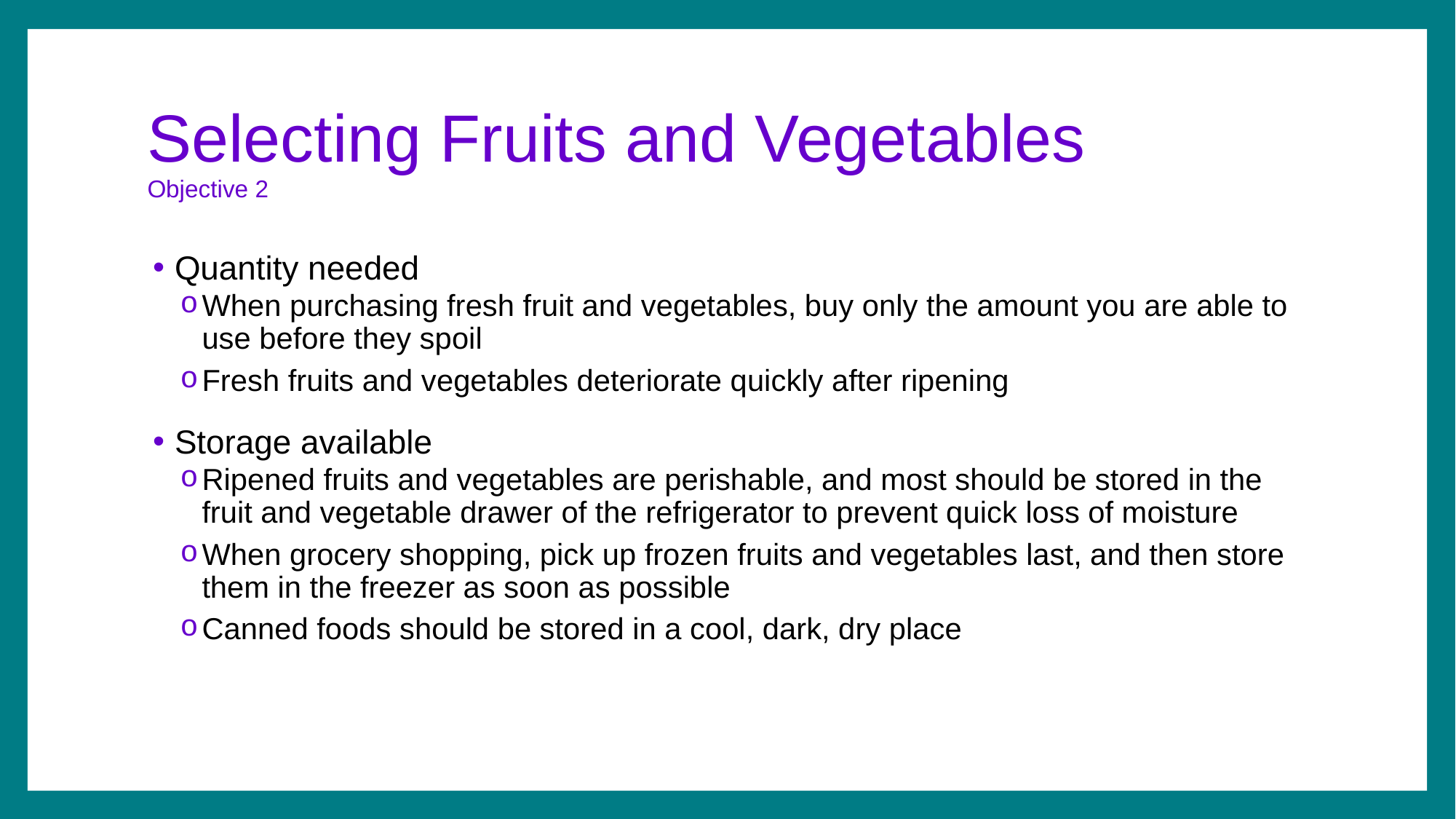

# Selecting Fruits and Vegetables Objective 2
Quantity needed
When purchasing fresh fruit and vegetables, buy only the amount you are able to use before they spoil
Fresh fruits and vegetables deteriorate quickly after ripening
Storage available
Ripened fruits and vegetables are perishable, and most should be stored in the fruit and vegetable drawer of the refrigerator to prevent quick loss of moisture
When grocery shopping, pick up frozen fruits and vegetables last, and then store them in the freezer as soon as possible
Canned foods should be stored in a cool, dark, dry place